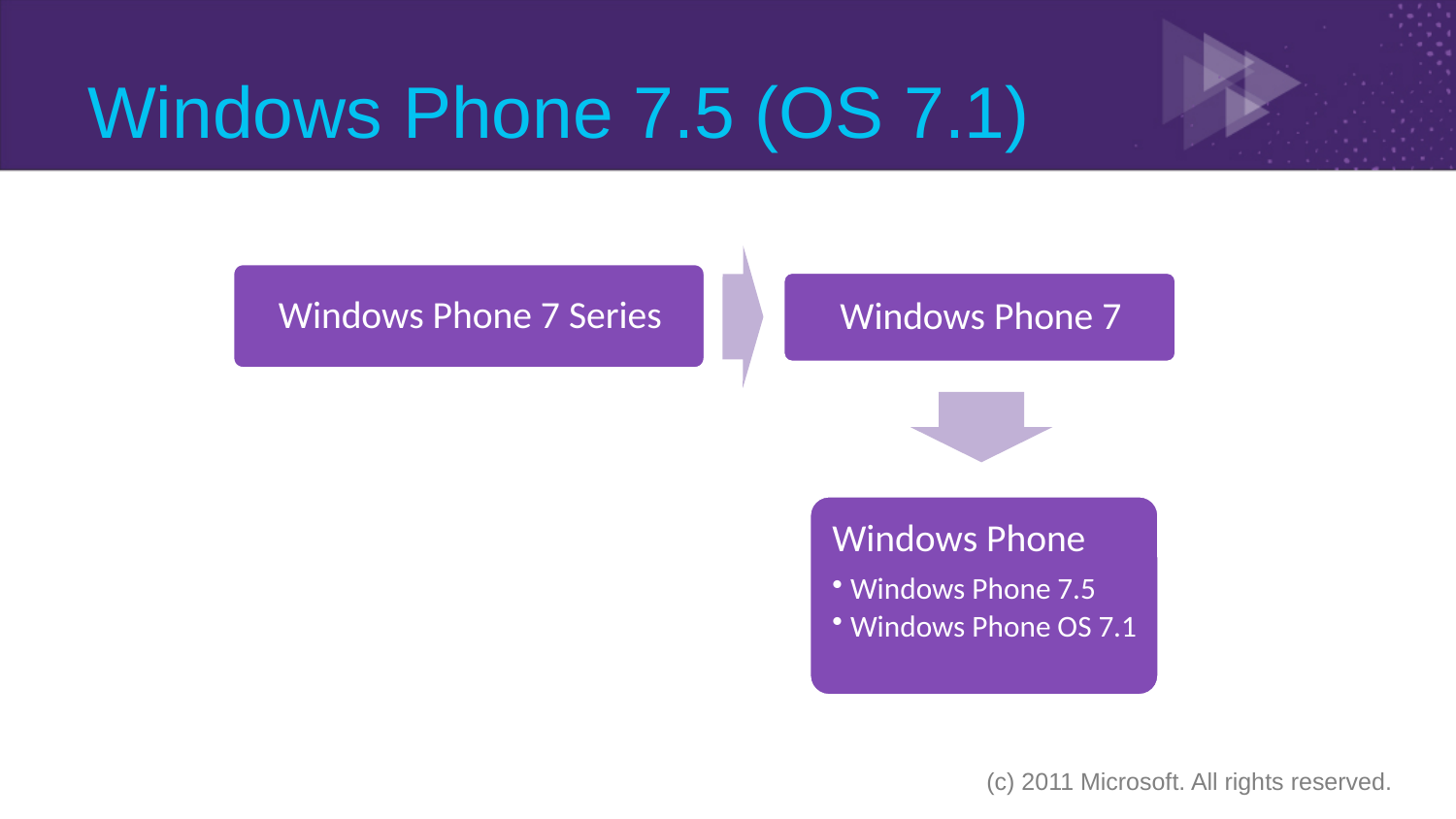

# Windows Phone 7.5 (OS 7.1)
Windows Phone 7 Series

Windows Phone 7

Windows Phone
Windows Phone 7.5
Windows Phone OS 7.1
(c) 2011 Microsoft. All rights reserved.